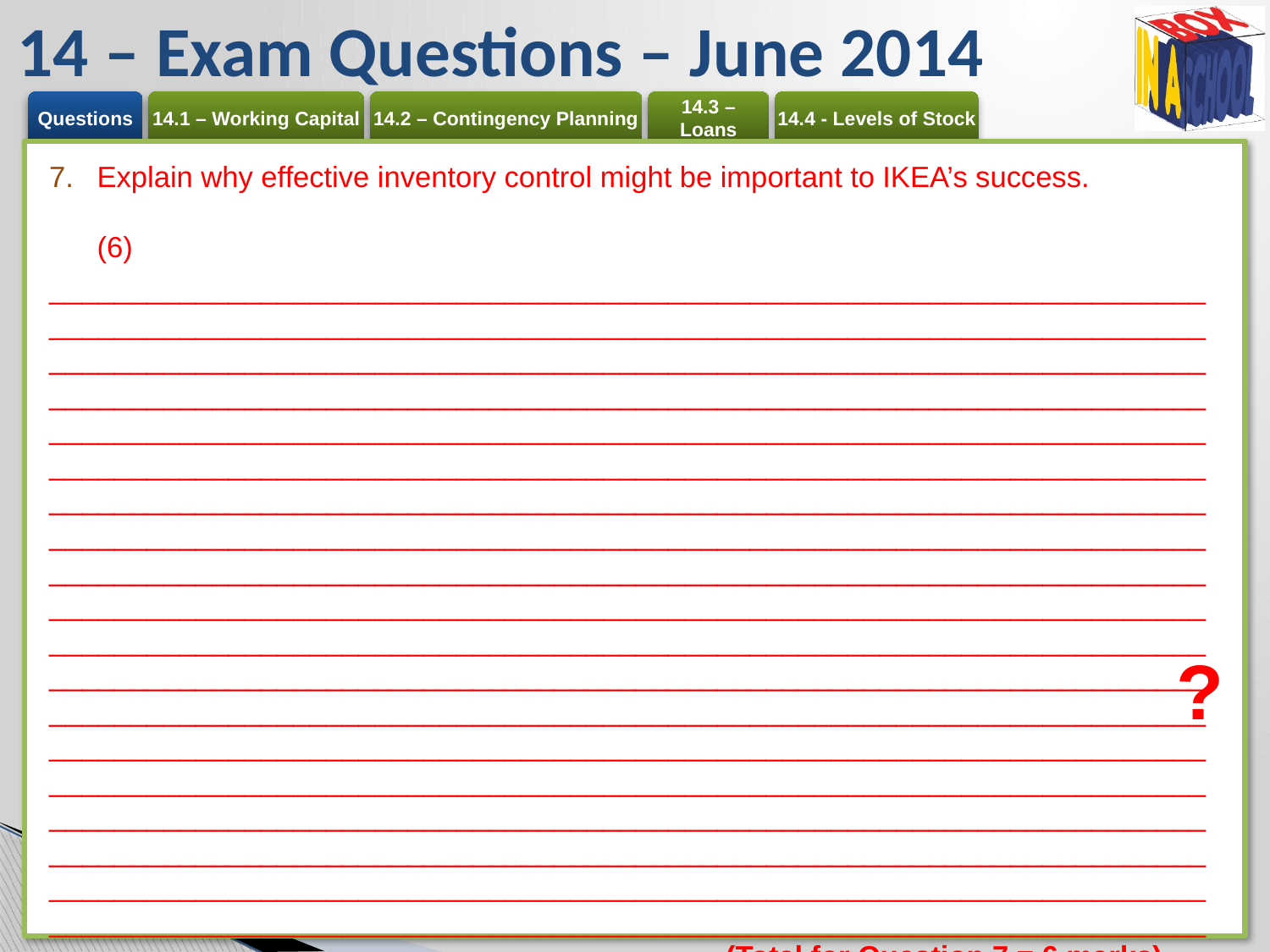

# 14 – Exam Questions – June 2014
Explain why effective inventory control might be important to IKEA’s success.	(6)
______________________________________________________________________________________________________________________________________________________________________________________________________________________________________________________________________________________________________________________________________________________________________________________________________________________________________________________________________________________________________________________________________________________________________________________________________________________________________________________________________________________________________________________________________________________________________________________________________________________________________________________________________________________________________________________________________________________________________________________________________________________________________________________________________________________________________________________________________________________________________________________________________________________________________________________________________________________________________________________________________________________________________________________________________________________________________________ (Total for Question 7 = 6 marks)
?